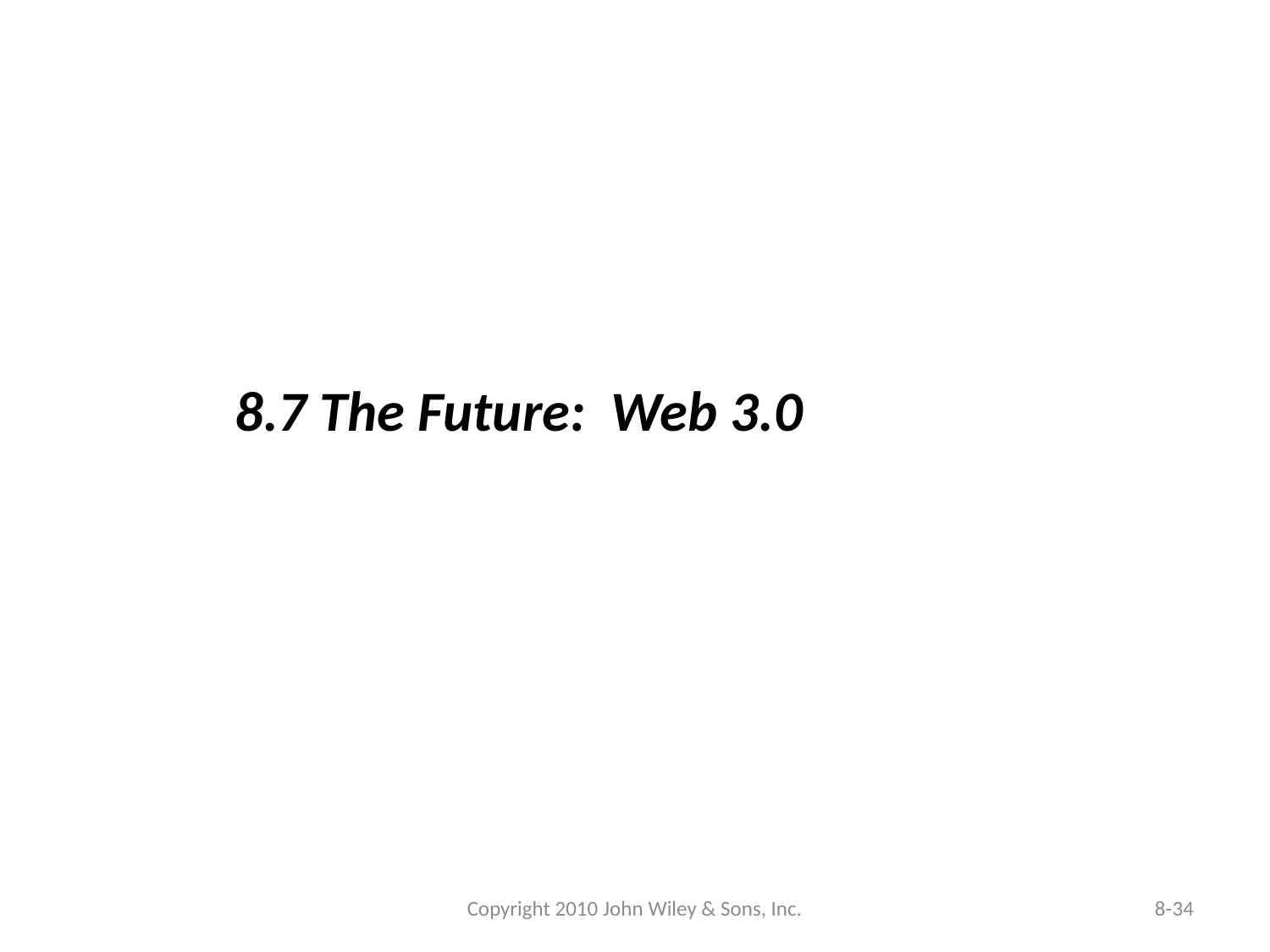

8.7 The Future:  Web 3.0
Copyright 2010 John Wiley & Sons, Inc.
8-34